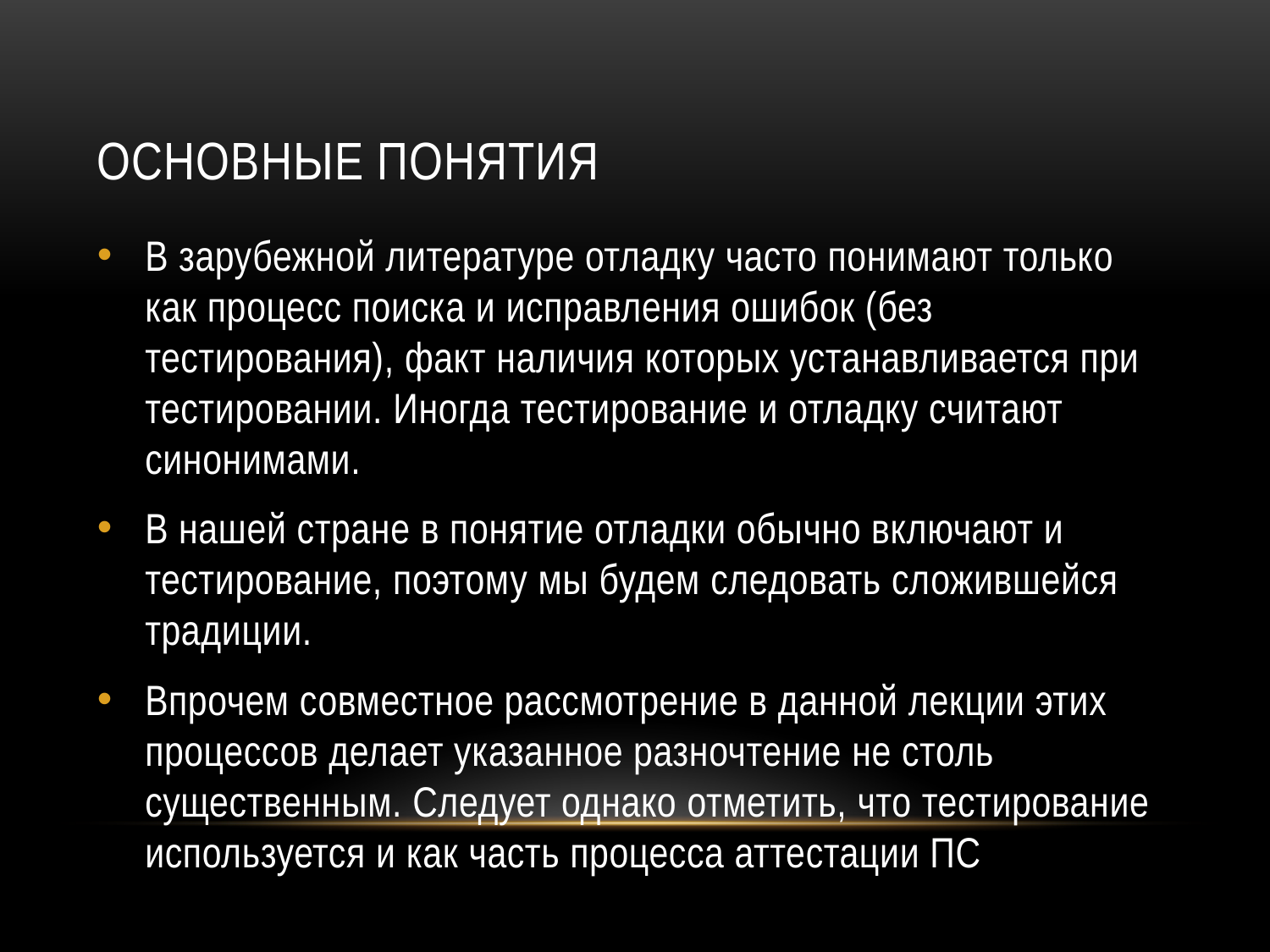

# Основные понятия
В зарубежной литературе отладку часто понимают только как процесс поиска и исправления ошибок (без тестирования), факт наличия которых устанавливается при тестировании. Иногда тестирование и отладку считают синонимами.
В нашей стране в понятие отладки обычно включают и тестирование, поэтому мы будем следовать сложившейся традиции.
Впрочем совместное рассмотрение в данной лекции этих процессов делает указанное разночтение не столь существенным. Следует однако отметить, что тестирование используется и как часть процесса аттестации ПС